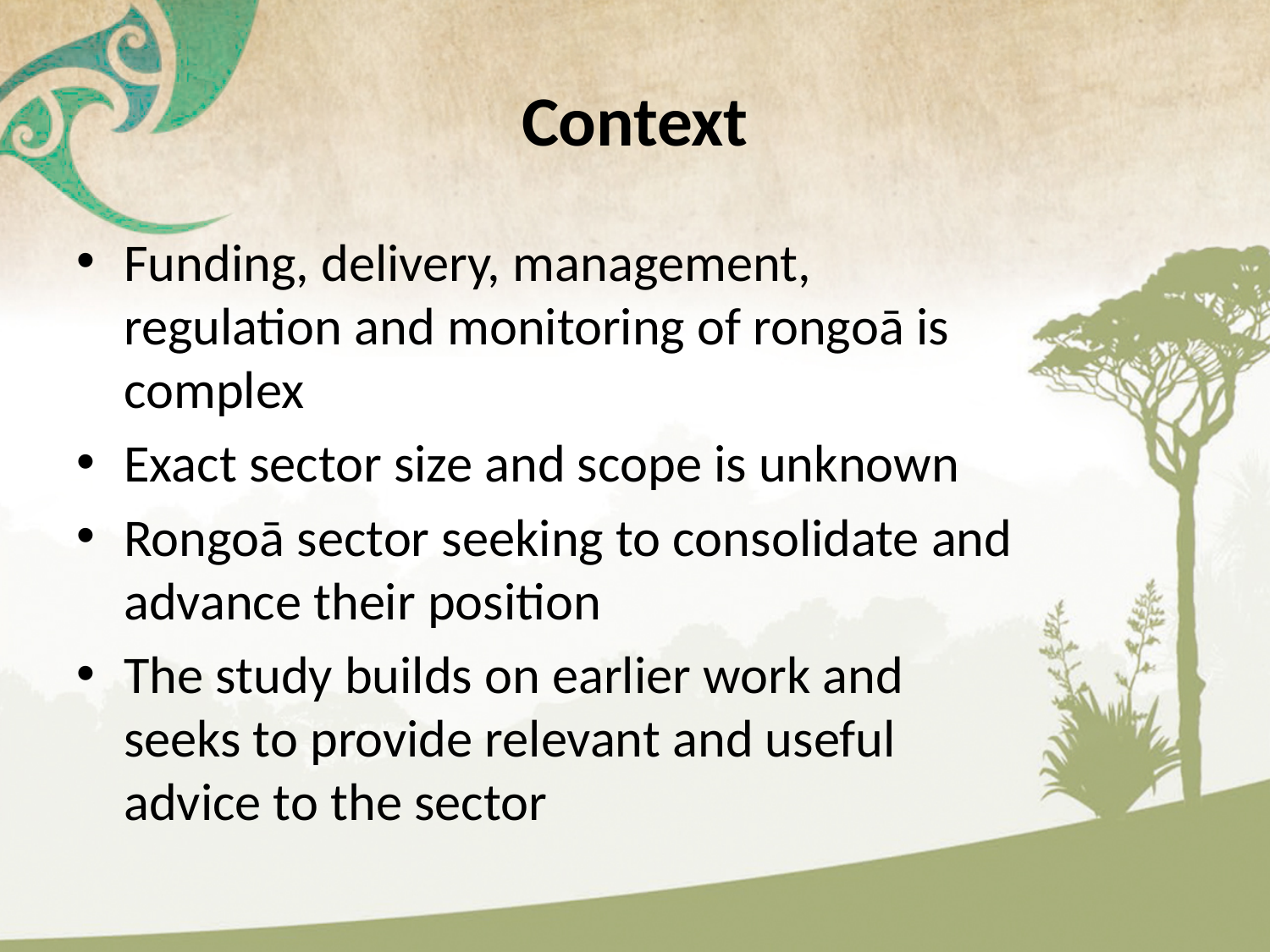

# Context
Funding, delivery, management, regulation and monitoring of rongoā is complex
Exact sector size and scope is unknown
Rongoā sector seeking to consolidate and advance their position
The study builds on earlier work and seeks to provide relevant and useful advice to the sector